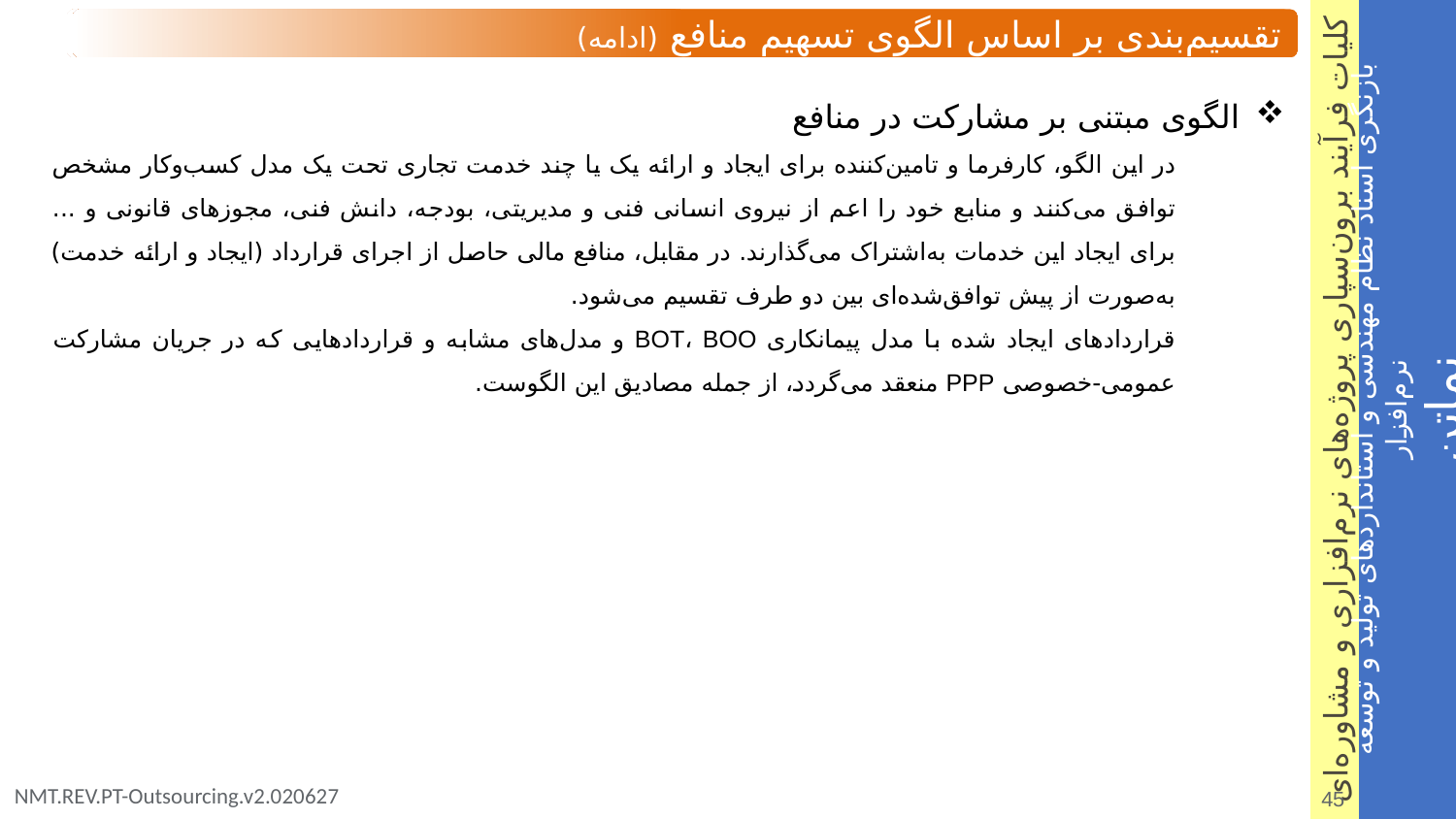

تقسیم‌بندی بر اساس الگوی تسهیم منافع (ادامه)
الگوی مبتنی بر مشارکت در منافع
در این الگو، کارفرما و تامین‌کننده برای ایجاد و ارائه یک یا چند خدمت تجاری تحت یک مدل کسب‌وکار مشخص توافق می‌کنند و منابع خود را اعم از نیروی انسانی فنی و مدیریتی، بودجه، دانش فنی، مجوزهای قانونی و ... برای ایجاد این خدمات به‌اشتراک می‌گذارند. در مقابل، منافع مالی حاصل از اجرای قرارداد (ایجاد و ارائه خدمت) به‌صورت از پیش توافق‌شده‌ای بین دو طرف تقسیم می‌شود.
قراردادهای ایجاد شده با مدل پیمانکاری BOT، BOO و مدل‌های مشابه و قراردادهایی که در جریان مشارکت عمومی-خصوصی PPP منعقد می‌گردد، از جمله مصادیق این الگوست.
45